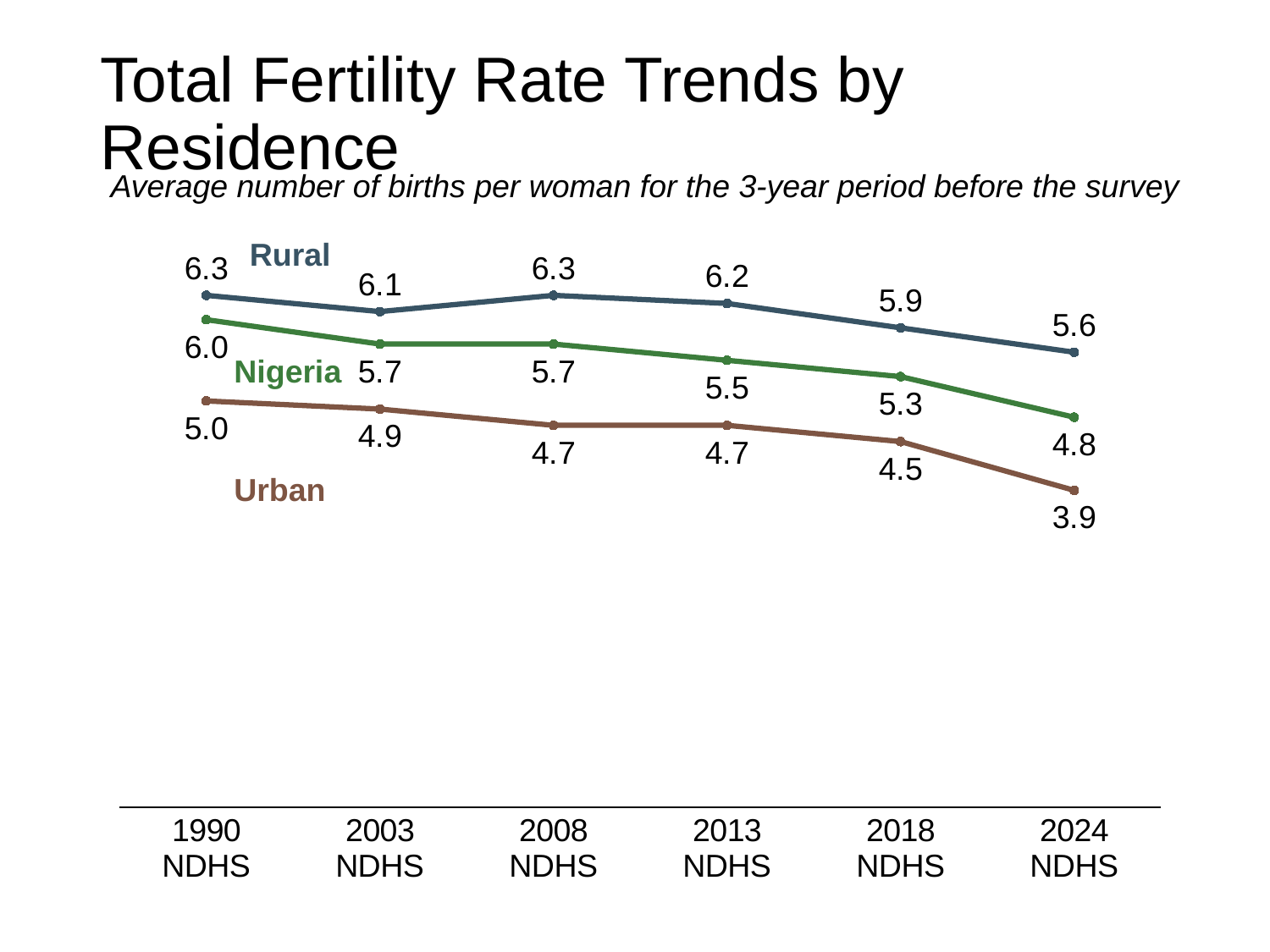

# Total Fertility Rate Trends by Residence
Average number of births per woman for the 3-year period before the survey

### Chart

| Category | Nigeria | Urban | Rural |
|---|---|---|---|
| 1990 NDHS | 6.0 | 5.0 | 6.3 |
| 2003 NDHS | 5.7 | 4.9 | 6.1 |
| 2008 NDHS | 5.7 | 4.7 | 6.3 |
| 2013 NDHS | 5.5 | 4.7 | 6.2 |
| 2018 NDHS | 5.3 | 4.5 | 5.9 |
| 2024 NDHS | 4.8 | 3.9 | 5.6 |
Rural
Nigeria
Urban